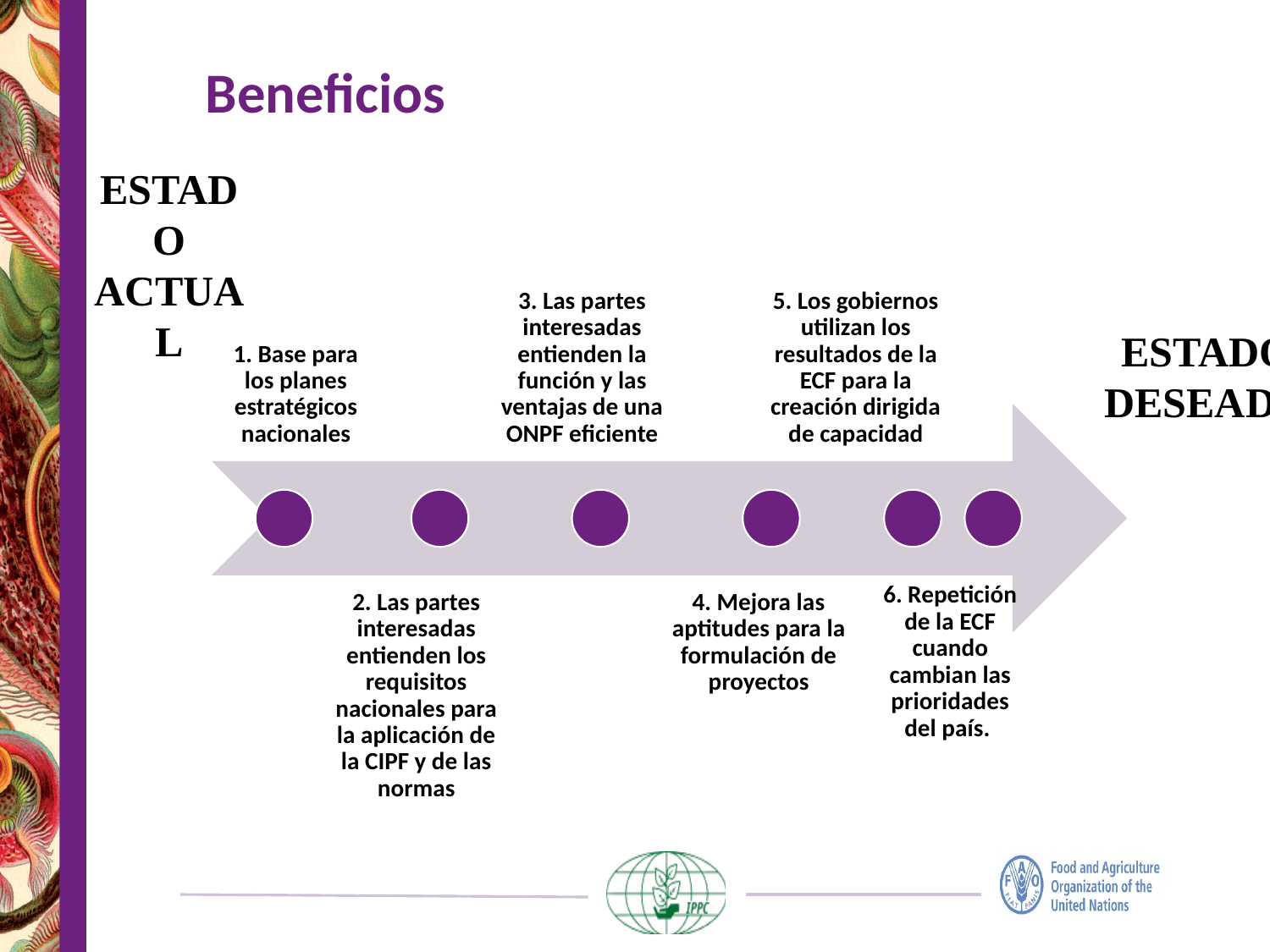

# Beneficios
ESTADO ACTUAL

1. Base para los planes estratégicos nacionales
3. Las partes interesadas entienden la función y las ventajas de una ONPF eficiente
5. Los gobiernos utilizan los resultados de la ECF para la creación dirigida de capacidad

6. Repetición de la ECF cuando cambian las prioridades del país.
2. Las partes interesadas entienden los requisitos nacionales para la aplicación de la CIPF y de las normas
4. Mejora las aptitudes para la formulación de proyectos
ESTADO
DESEADO